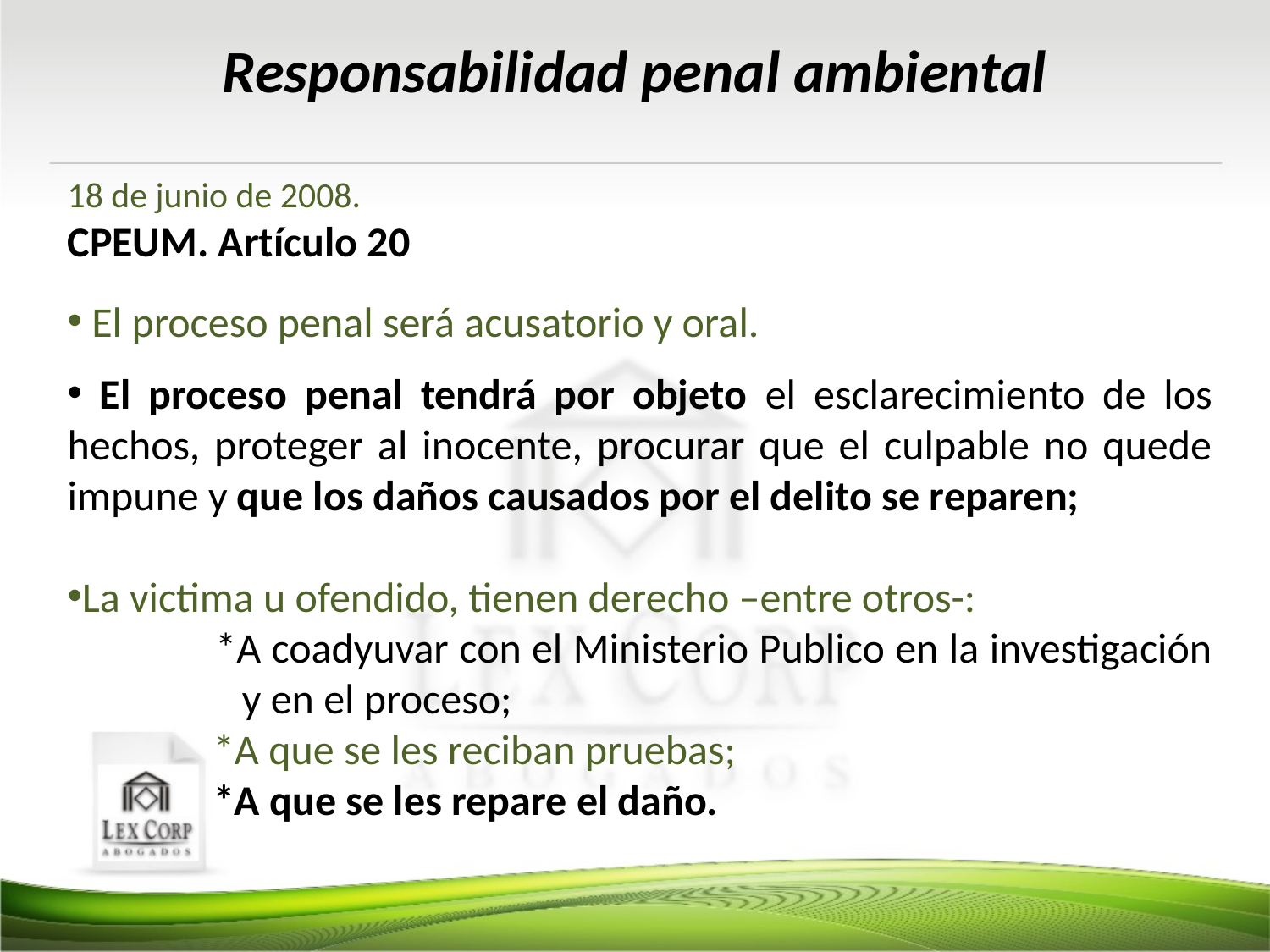

Responsabilidad penal ambiental

18 de junio de 2008.
CPEUM. Artículo 20

 El proceso penal será acusatorio y oral.

 El proceso penal tendrá por objeto el esclarecimiento de los hechos, proteger al inocente, procurar que el culpable no quede impune y que los daños causados por el delito se reparen;

La victima u ofendido, tienen derecho –entre otros-:
	  *A coadyuvar con el Ministerio Publico en la investigación 	     y en el proceso;
	  *A que se les reciban pruebas;
	  *A que se les repare el daño.